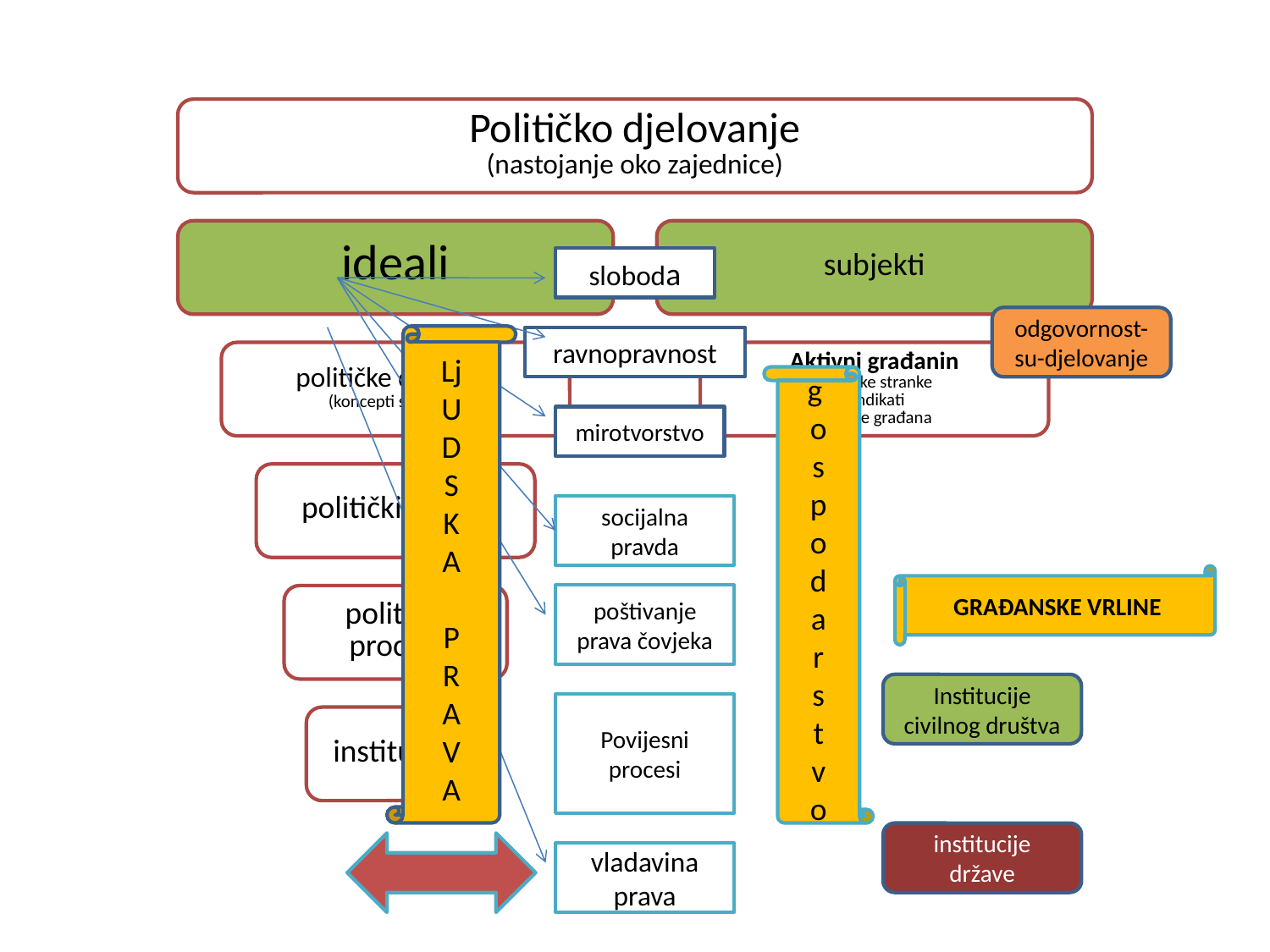

Političko djelovanje
(nastojanje oko zajednice)
ideali
političke doktrine
(koncepti suživota)
subjekti
Aktivni građanin
Sindikati
Udruge građana
politički poreci
politički procesi
institucije
sloboda
odgovornost-
su-djelovanje
Lj
U
D
S
K
A

P
R
A
V
A
ravnopravnost
g
o
s
p
o
d
a
r
s
t
v
o
mirotvorstvo
socijalna pravda
GRAĐANSKE VRLINE
poštivanje prava čovjeka
Institucije civilnog društva
Povijesni procesi
institucije države

vladavina prava